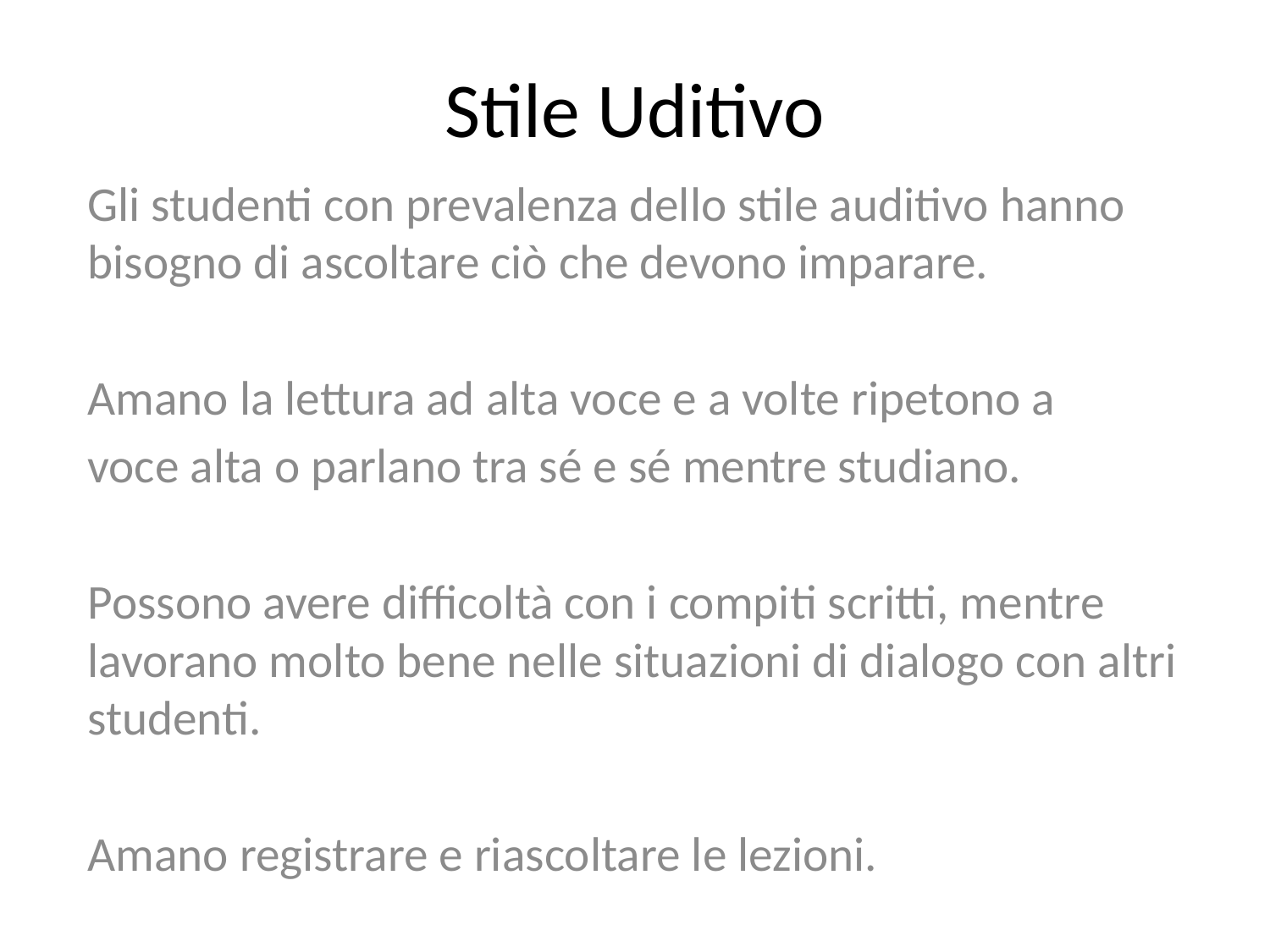

# Stile Uditivo
Gli studenti con prevalenza dello stile auditivo hanno bisogno di ascoltare ciò che devono imparare.

Amano la lettura ad alta voce e a volte ripetono a
voce alta o parlano tra sé e sé mentre studiano.

Possono avere difficoltà con i compiti scritti, mentre lavorano molto bene nelle situazioni di dialogo con altri studenti.

Amano registrare e riascoltare le lezioni.